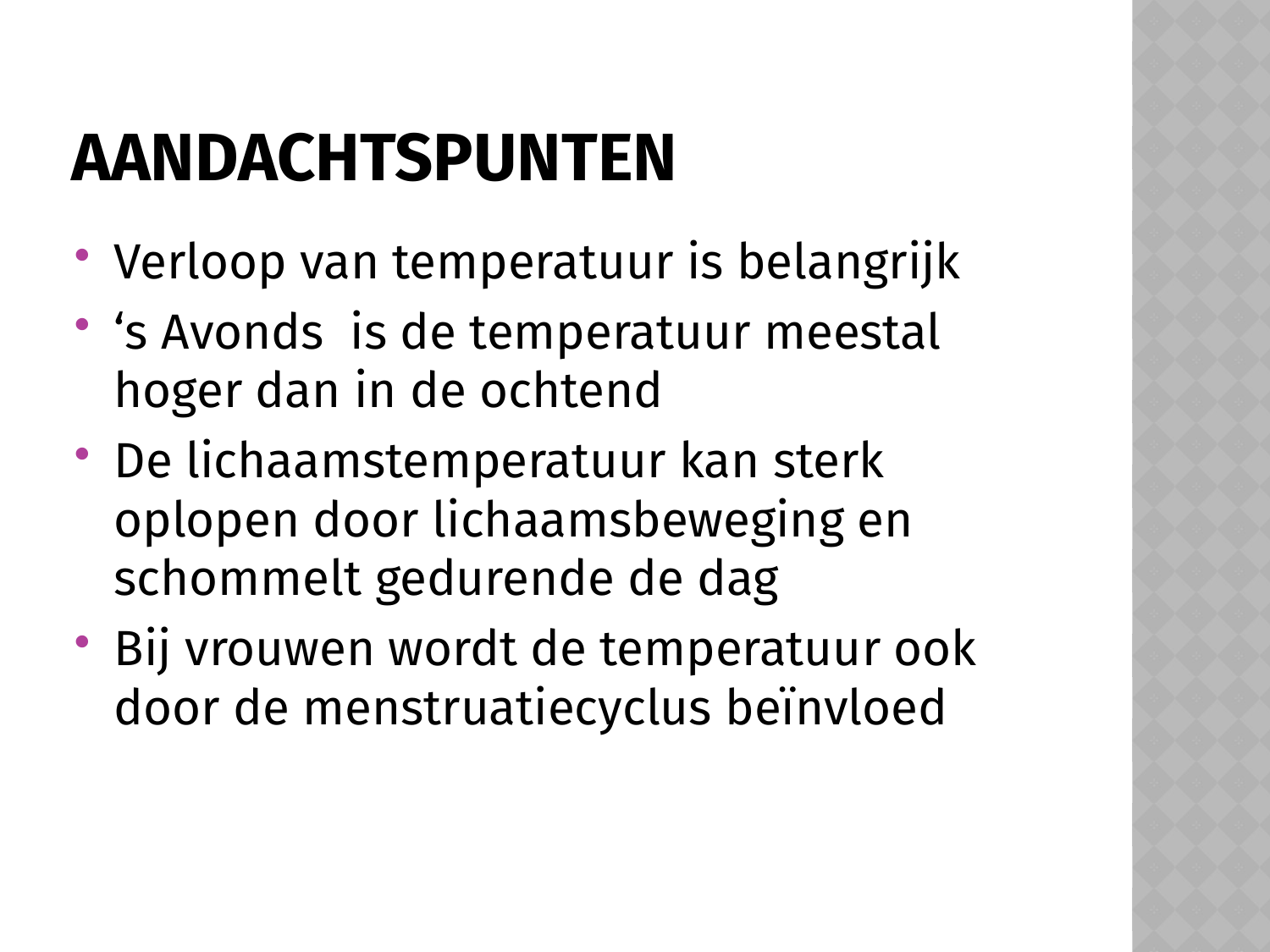

# Aandachtspunten
Verloop van temperatuur is belangrijk
‘s Avonds  is de temperatuur meestal hoger dan in de ochtend
De lichaamstemperatuur kan sterk oplopen door lichaamsbeweging en schommelt gedurende de dag
Bij vrouwen wordt de temperatuur ook door de menstruatiecyclus beïnvloed